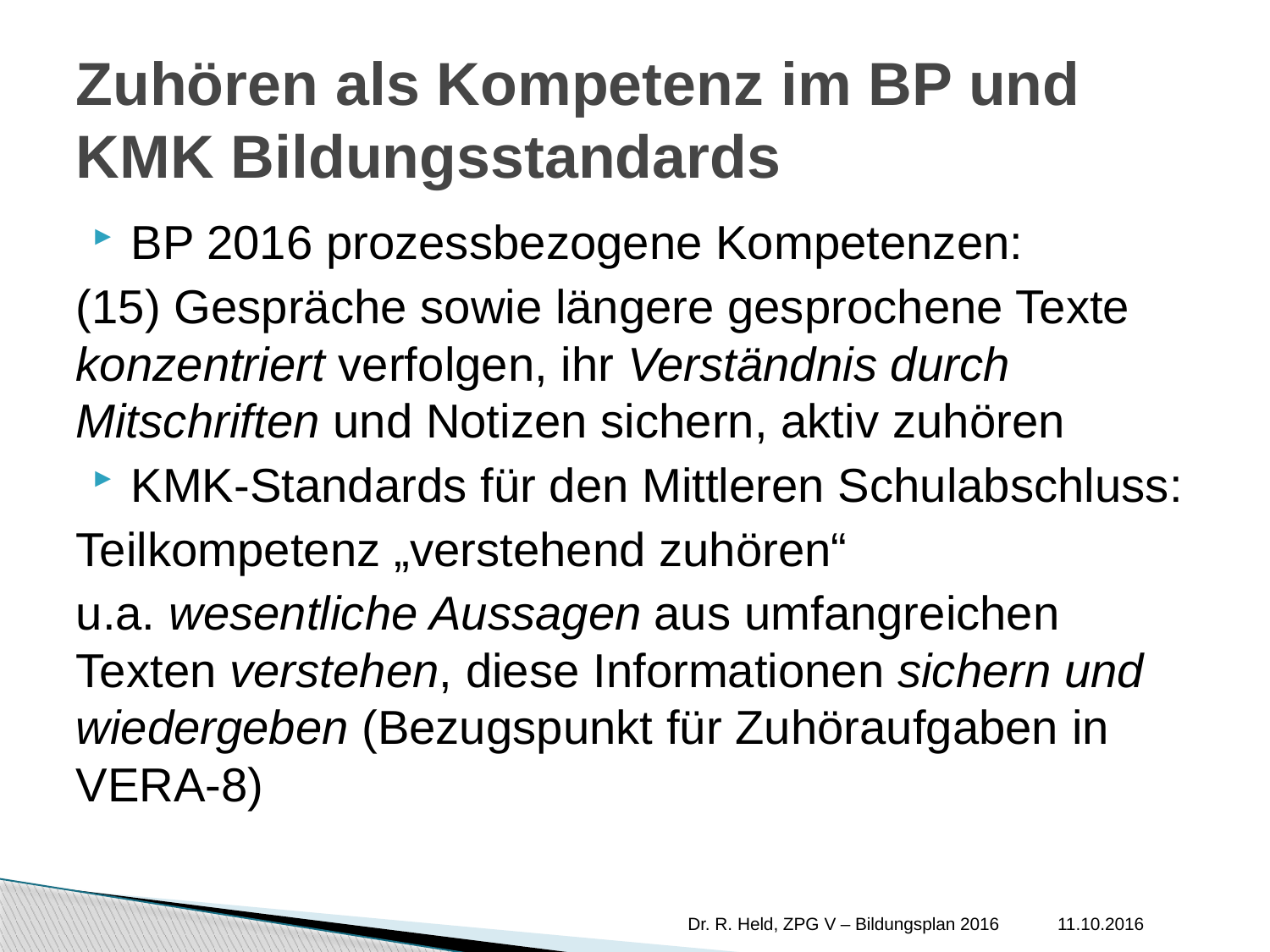

# Zuhören als Kompetenz im BP und KMK Bildungsstandards
BP 2016 prozessbezogene Kompetenzen:
(15) Gespräche sowie längere gesprochene Texte konzentriert verfolgen, ihr Verständnis durch Mitschriften und Notizen sichern, aktiv zuhören
KMK-Standards für den Mittleren Schulabschluss:
Teilkompetenz „verstehend zuhören“
u.a. wesentliche Aussagen aus umfangreichen Texten verstehen, diese Informationen sichern und wiedergeben (Bezugspunkt für Zuhöraufgaben in VERA-8)
11.10.2016
Dr. R. Held, ZPG V – Bildungsplan 2016